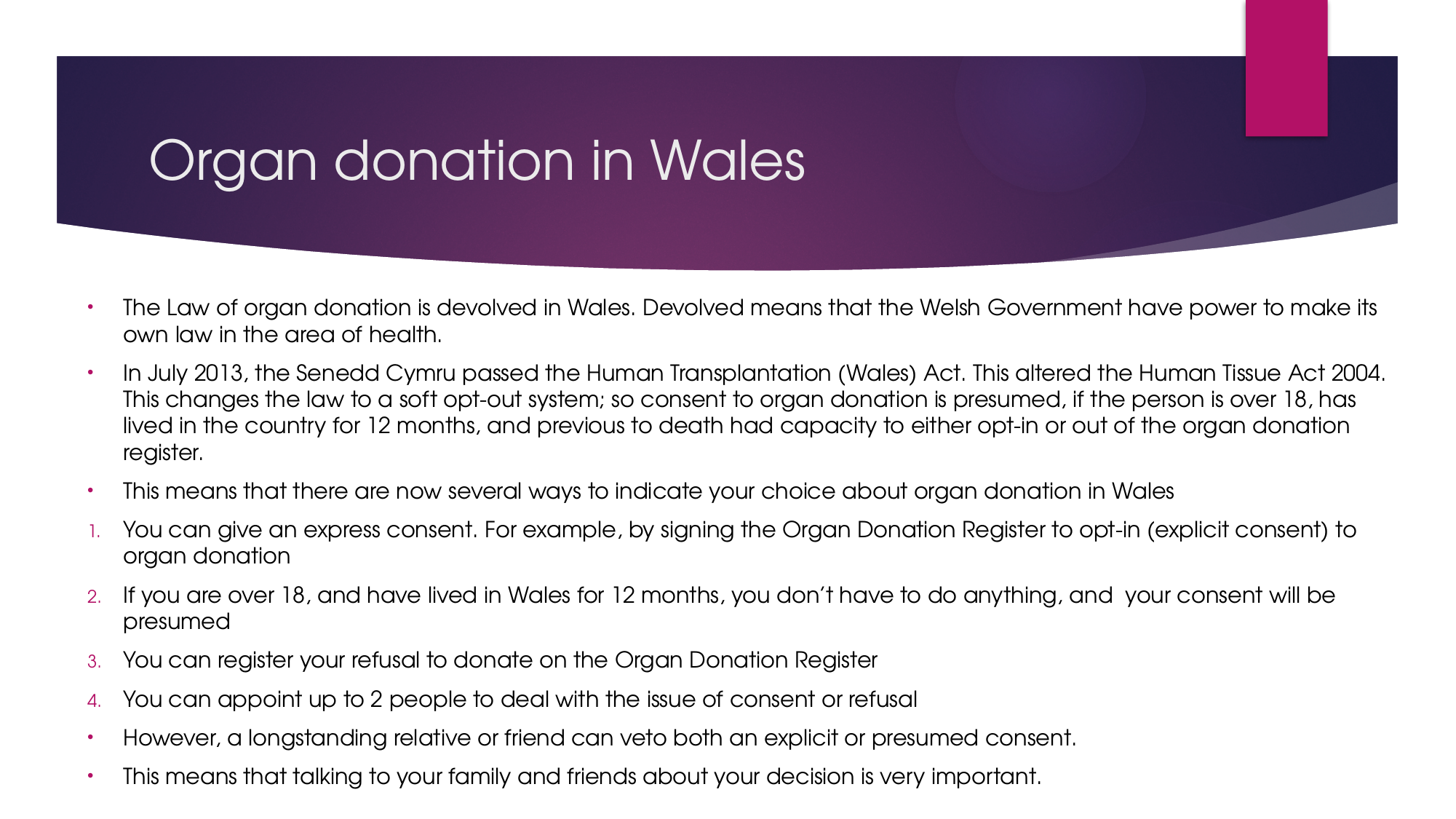

# Organ donation in Wales
The Law of organ donation is devolved in Wales. Devolved means that the Welsh Government have power to make its own law in the area of health.
In July 2013, the Senedd Cymru passed the Human Transplantation (Wales) Act. This altered the Human Tissue Act 2004. This changes the law to a soft opt-out system; so consent to organ donation is presumed, if the person is over 18, has lived in the country for 12 months, and previous to death had capacity to either opt-in or out of the organ donation register.
This means that there are now several ways to indicate your choice about organ donation in Wales
You can give an express consent. For example, by signing the Organ Donation Register to opt-in (explicit consent) to organ donation
If you are over 18, and have lived in Wales for 12 months, you don’t have to do anything, and  your consent will be presumed
You can register your refusal to donate on the Organ Donation Register
You can appoint up to 2 people to deal with the issue of consent or refusal
However, a longstanding relative or friend can veto both an explicit or presumed consent.
This means that talking to your family and friends about your decision is very important.